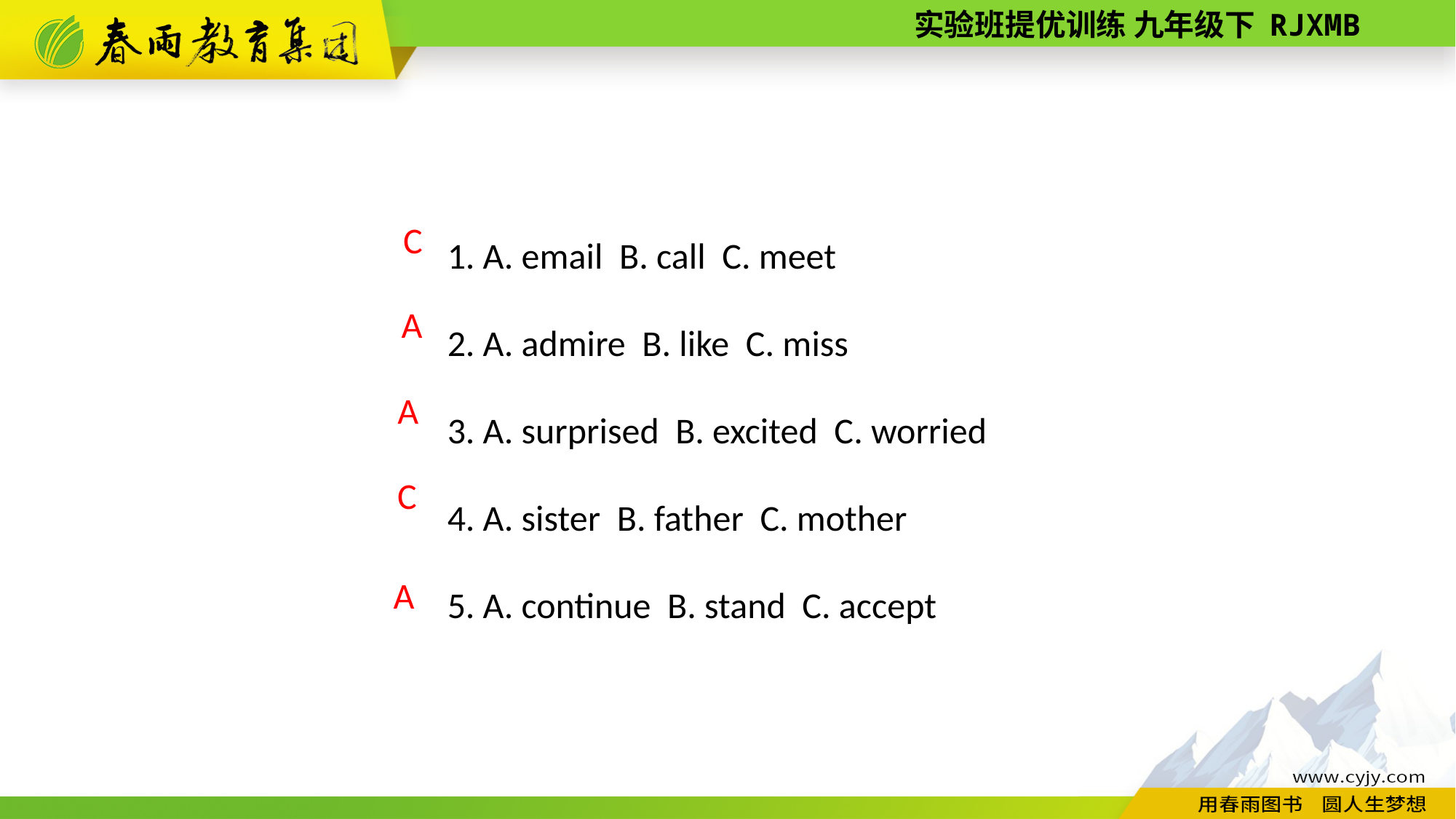

1. A. e­mail  B. call  C. meet
2. A. admire  B. like  C. miss
3. A. surprised  B. excited  C. worried
4. A. sister  B. father  C. mother
5. A. continue  B. stand  C. accept
C
 A
A
C
A